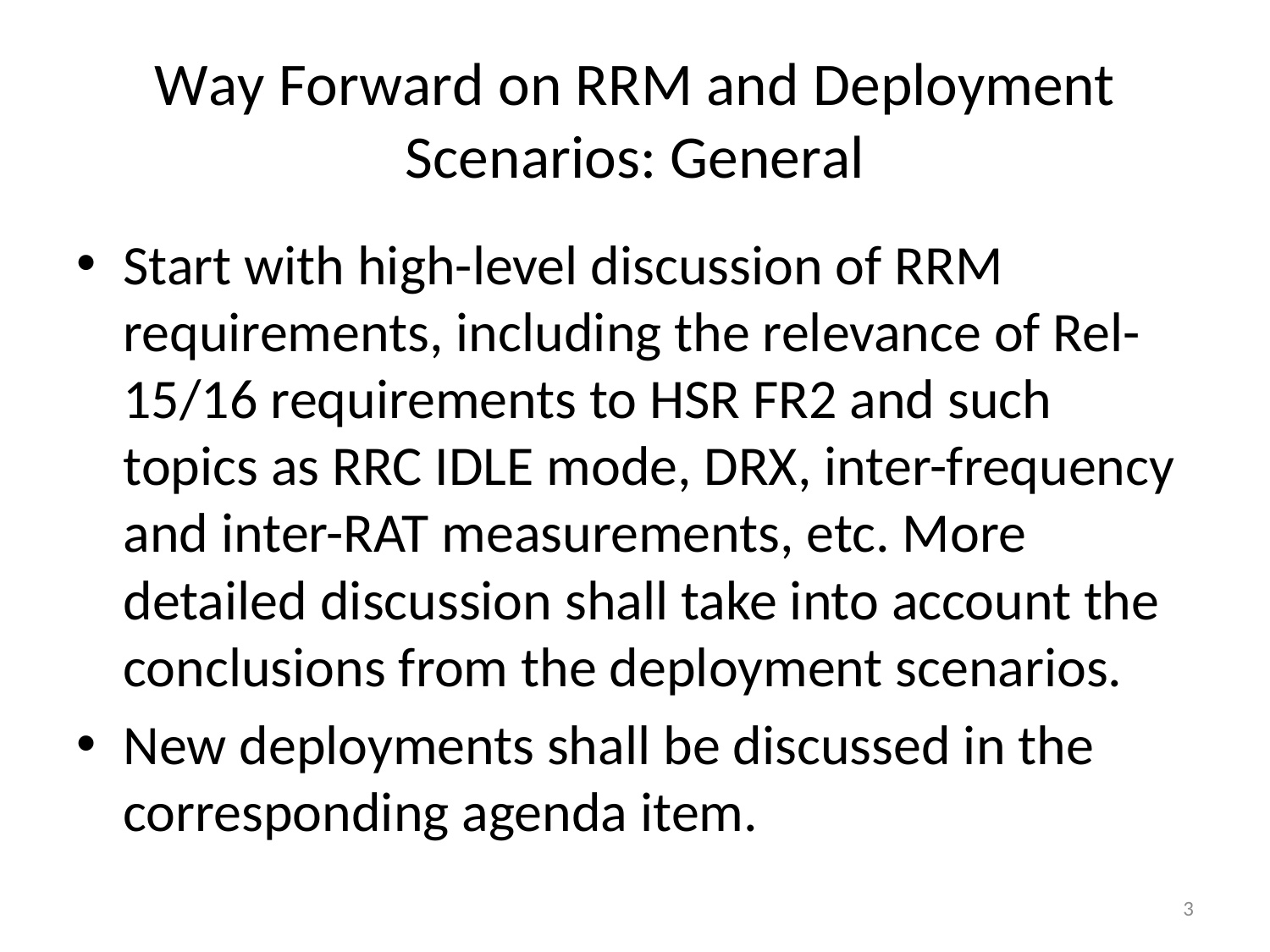

# Way Forward on RRM and Deployment Scenarios: General
Start with high-level discussion of RRM requirements, including the relevance of Rel-15/16 requirements to HSR FR2 and such topics as RRC IDLE mode, DRX, inter-frequency and inter-RAT measurements, etc. More detailed discussion shall take into account the conclusions from the deployment scenarios.
New deployments shall be discussed in the corresponding agenda item.
3